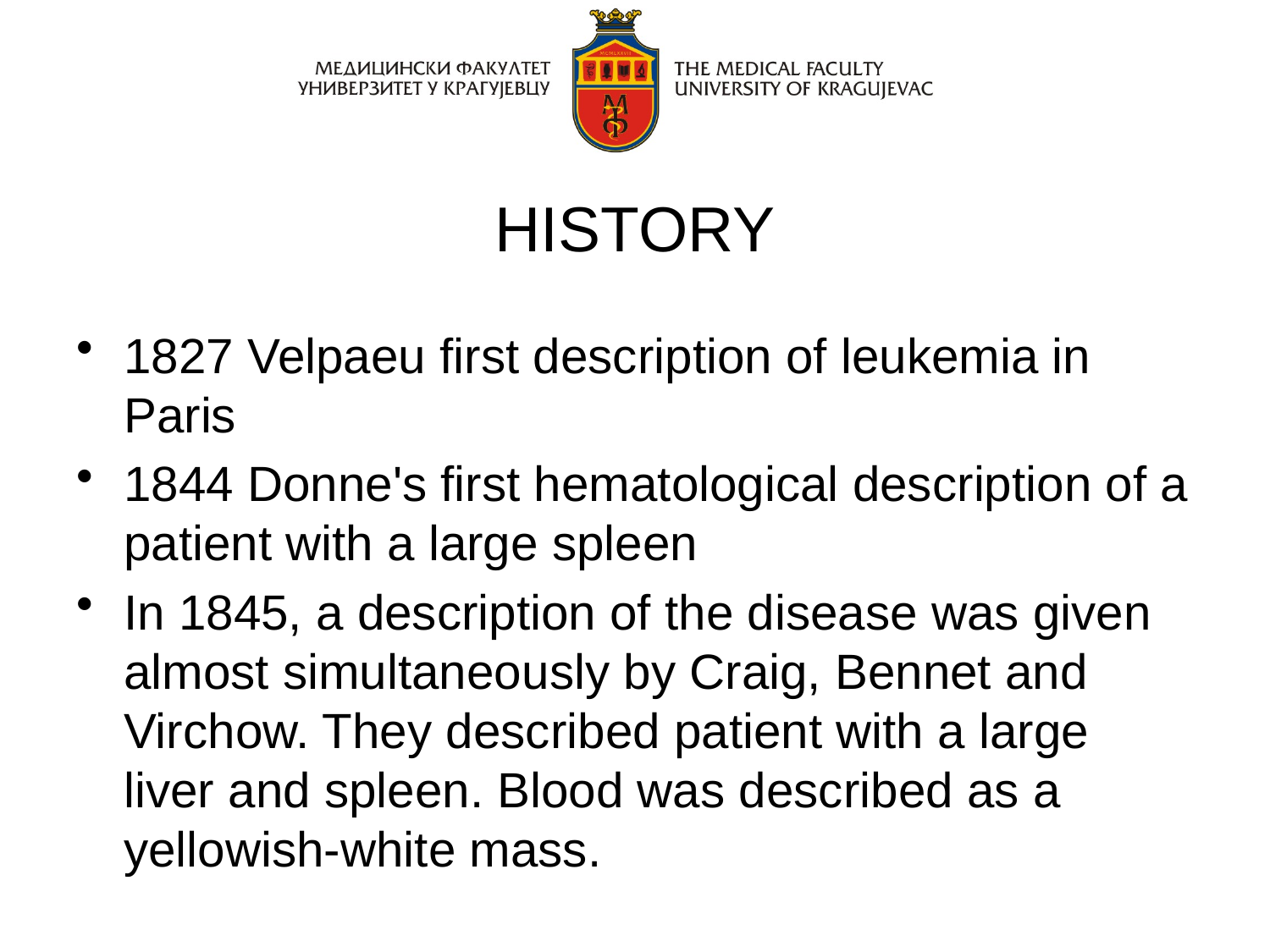

# HISTORY
1827 Velpaeu first description of leukemia in Paris
1844 Donne's first hematological description of a patient with a large spleen
In 1845, a description of the disease was given almost simultaneously by Craig, Bennet and Virchow. They described patient with a large liver and spleen. Blood was described as a yellowish-white mass.